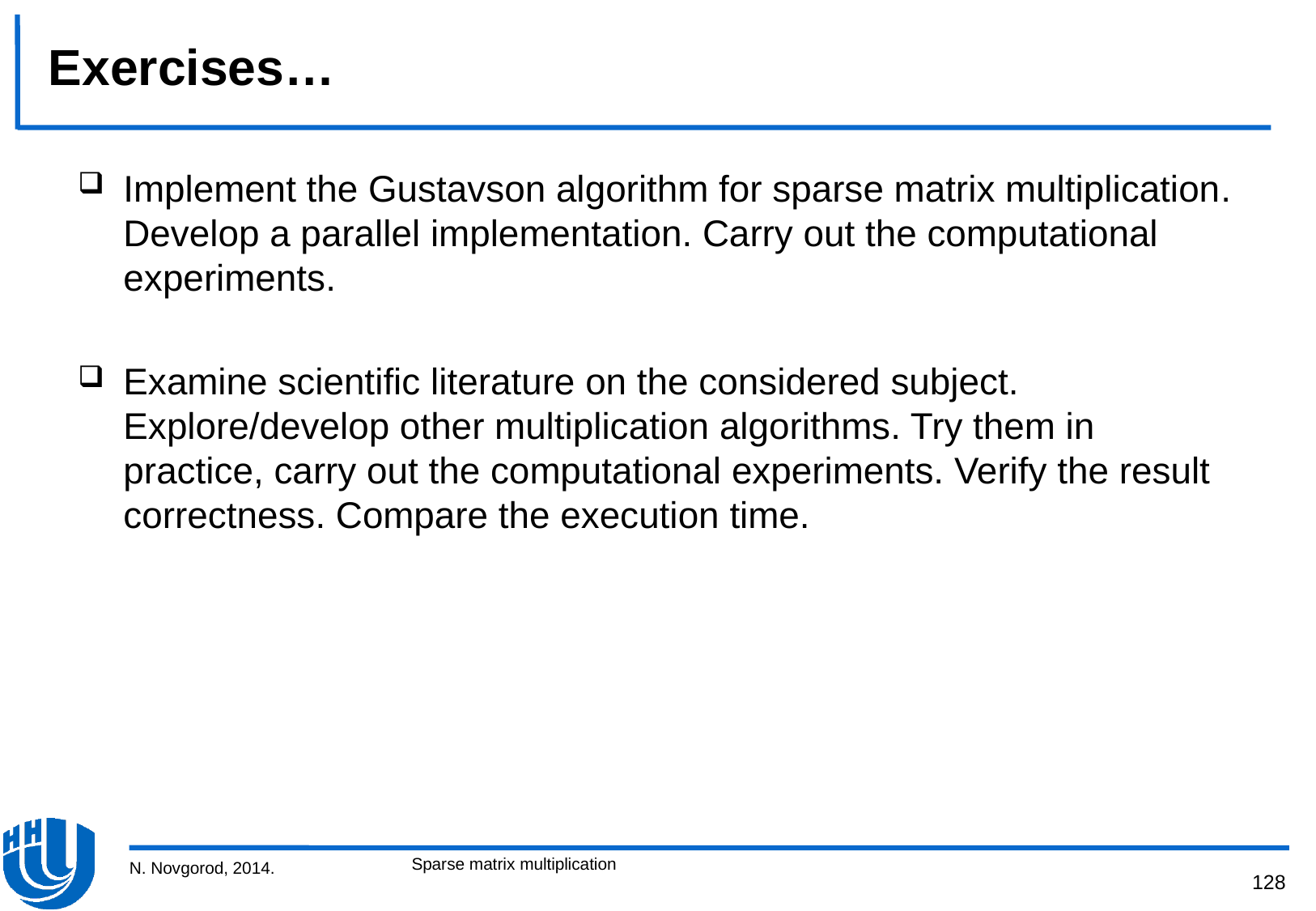

# Exercises…
Implement the Gustavson algorithm for sparse matrix multiplication. Develop a parallel implementation. Carry out the computational experiments.

Examine scientific literature on the considered subject. Explore/develop other multiplication algorithms. Try them in practice, carry out the computational experiments. Verify the result correctness. Compare the execution time.
Sparse matrix multiplication
N. Novgorod, 2014.
128